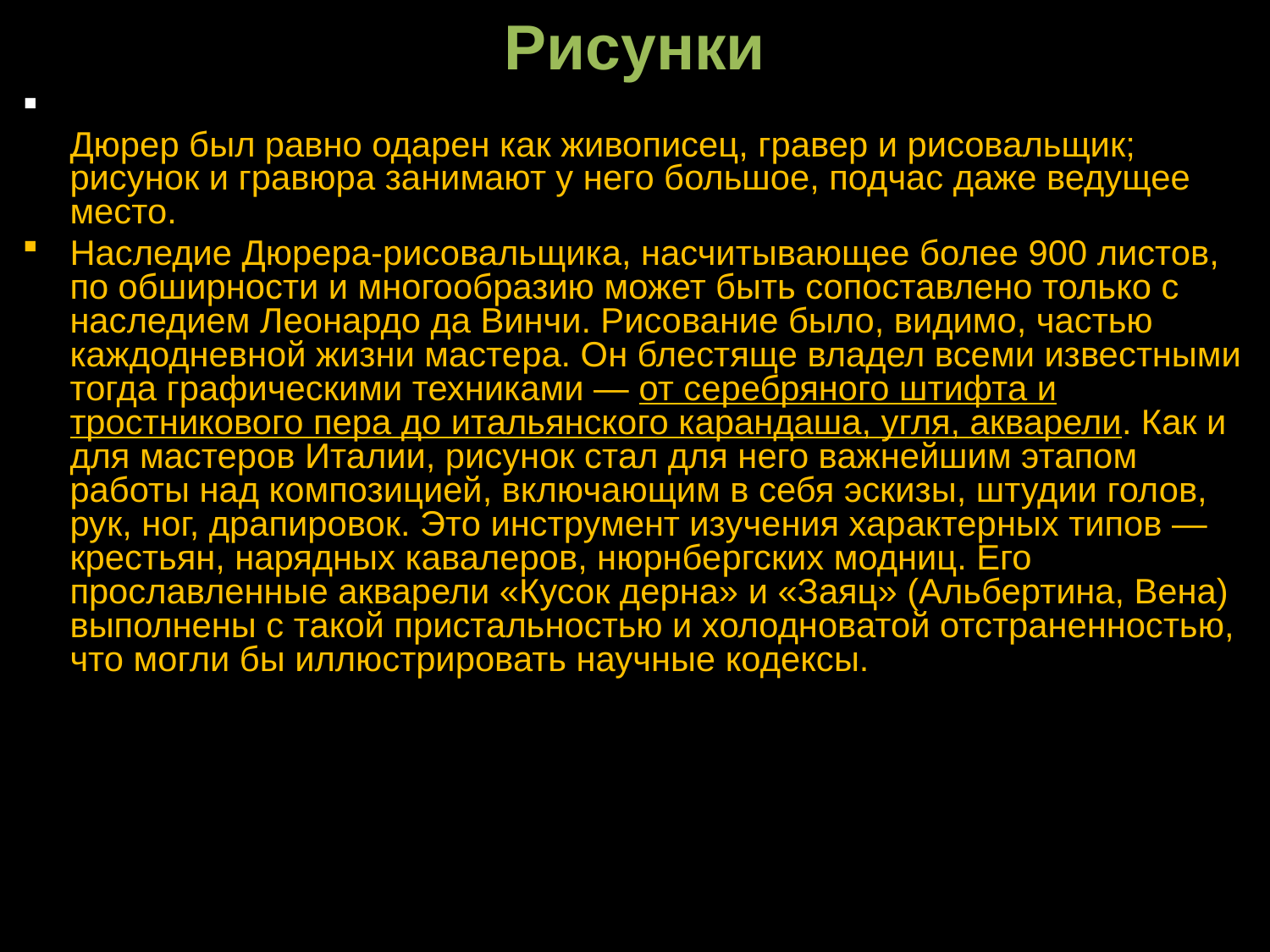

Рисунки
Дюрер был равно одарен как живописец, гравер и рисовальщик; рисунок и гравюра занимают у него большое, подчас даже ведущее место.
Наследие Дюрера-рисовальщика, насчитывающее более 900 листов, по обширности и многообразию может быть сопоставлено только с наследием Леонардо да Винчи. Рисование было, видимо, частью каждодневной жизни мастера. Он блестяще владел всеми известными тогда графическими техниками — от серебряного штифта и тростникового пера до итальянского карандаша, угля, акварели. Как и для мастеров Италии, рисунок стал для него важнейшим этапом работы над композицией, включающим в себя эскизы, штудии голов, рук, ног, драпировок. Это инструмент изучения характерных типов — крестьян, нарядных кавалеров, нюрнбергских модниц. Его прославленные акварели «Кусок дерна» и «Заяц» (Альбертина, Вена) выполнены с такой пристальностью и холодноватой отстраненностью, что могли бы иллюстрировать научные кодексы.